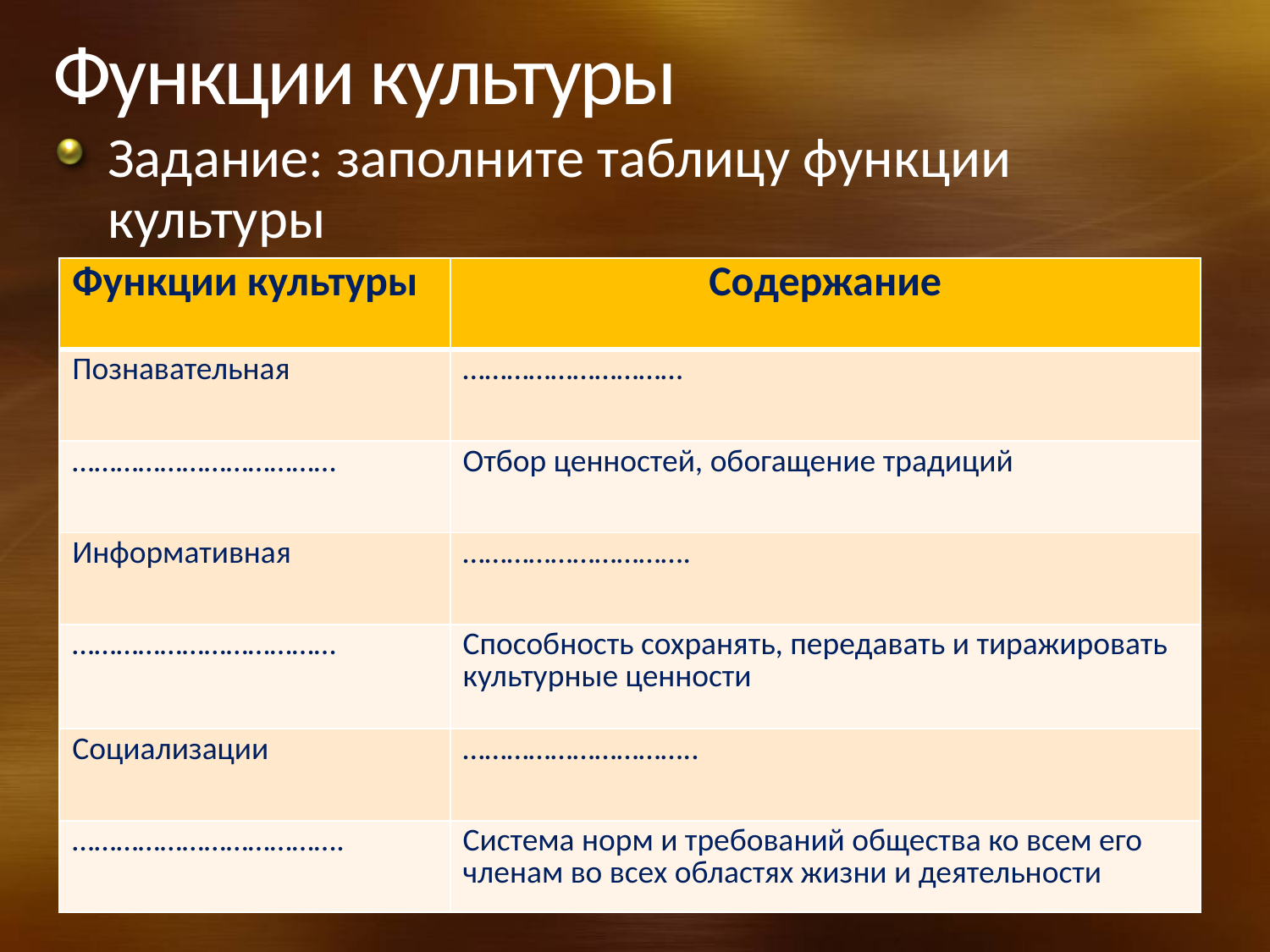

# Функции культуры
Задание: заполните таблицу функции культуры

| Функции культуры | Содержание |
| --- | --- |
| Познавательная | ………………………… |
| ……………………………… | Отбор ценностей, обогащение традиций |
| Информативная | …………………………. |
| ……………………………… | Способность сохранять, передавать и тиражировать культурные ценности |
| Социализации | ………………………….. |
| ………………………………. | Система норм и требований общества ко всем его членам во всех областях жизни и деятельности |